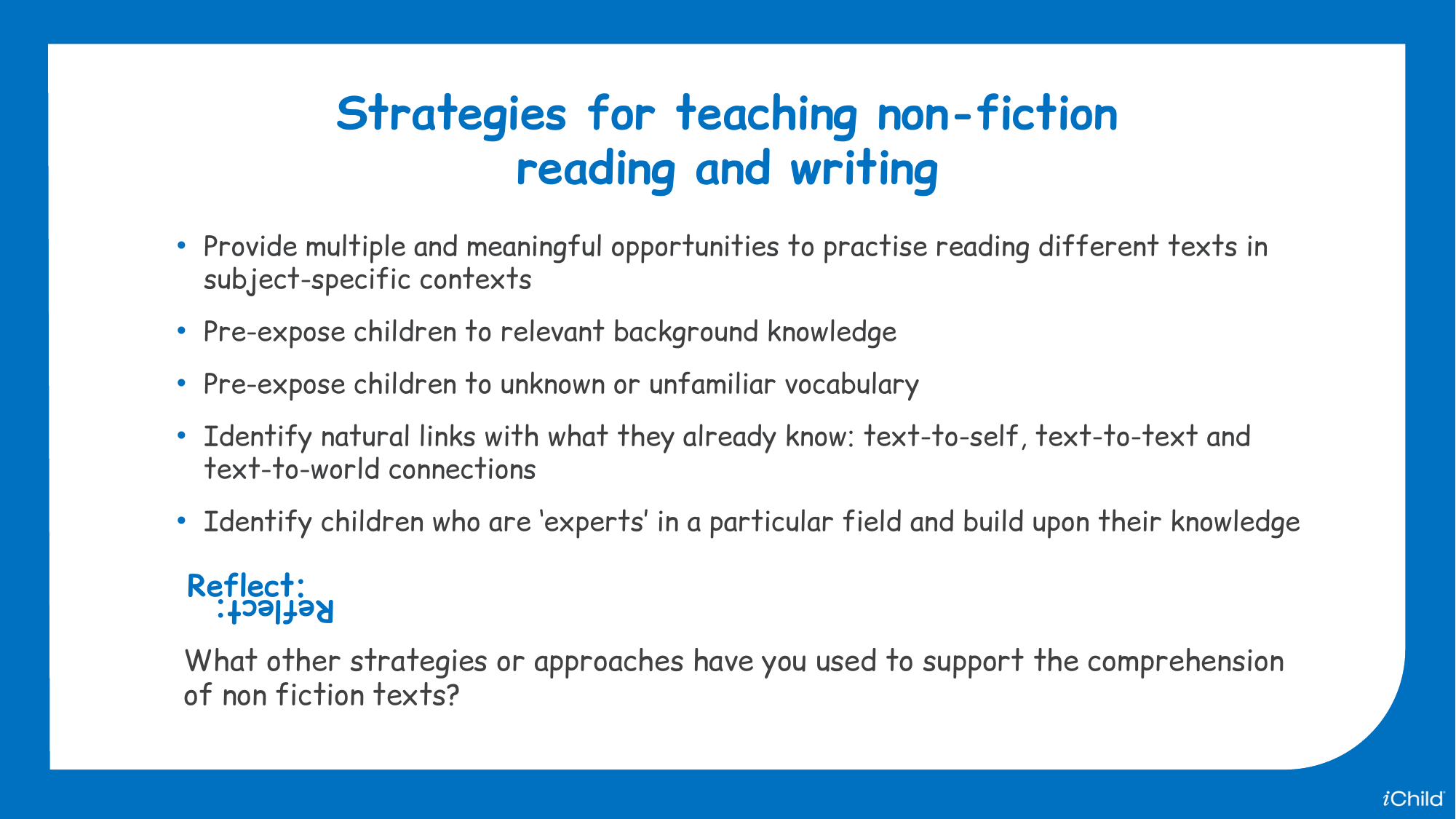

Strategies for teaching non-fiction
reading and writing
Provide multiple and meaningful opportunities to practise reading different texts in subject-specific contexts
Pre-expose children to relevant background knowledge
Pre-expose children to unknown or unfamiliar vocabulary
Identify natural links with what they already know: text-to-self, text-to-text and text-to-world connections
Identify children who are ‘experts’ in a particular field and build upon their knowledge
Reflect:
Reflect:
What other strategies or approaches have you used to support the comprehension of non fiction texts?